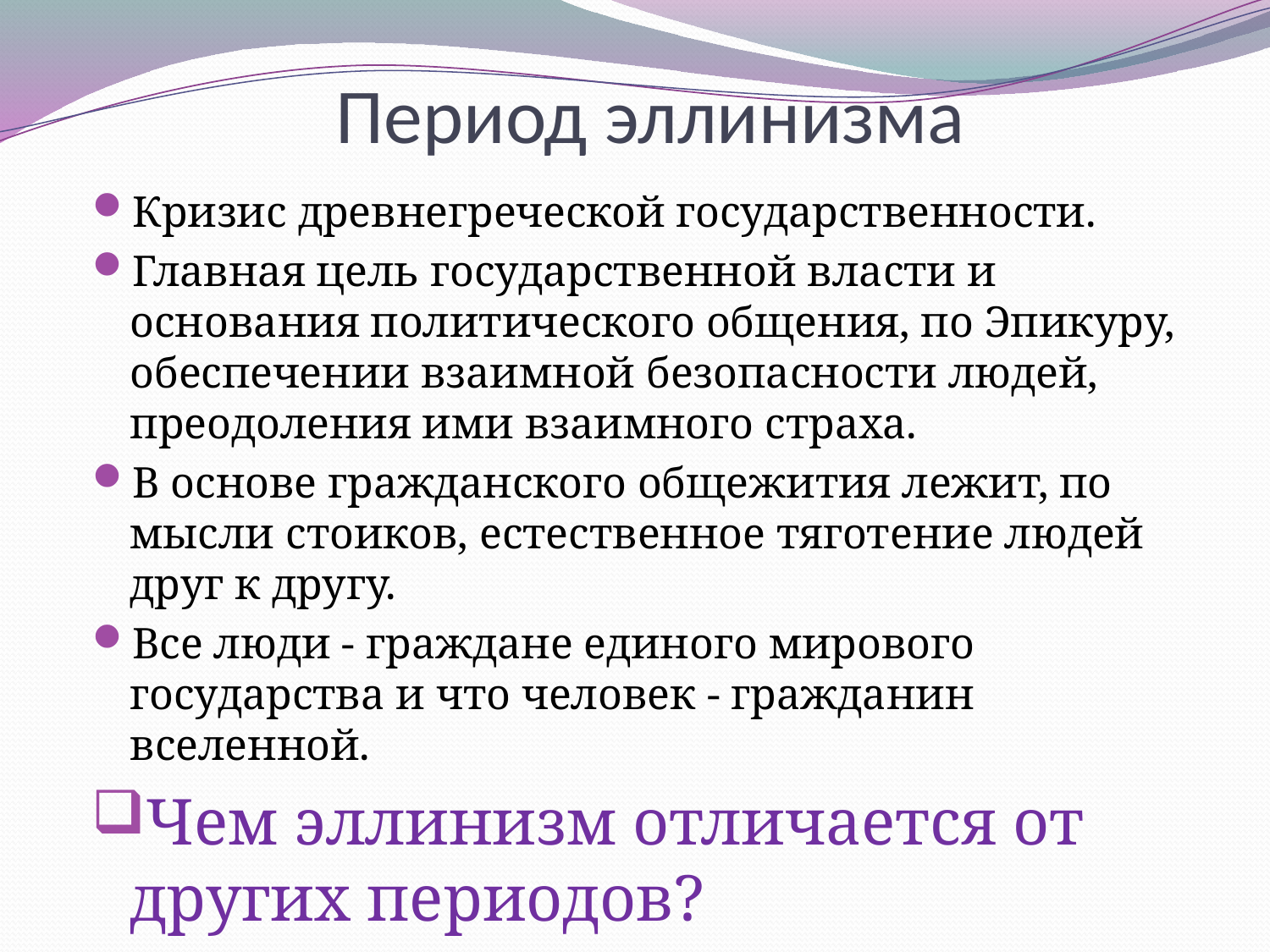

# Период эллинизма
Кризис древнегреческой государственности.
Главная цель государственной власти и основания политического общения, по Эпикуру, обеспечении взаимной безопасности людей, преодоления ими взаимного страха.
В основе гражданского общежития лежит, по мысли стоиков, естественное тяготение людей друг к другу.
Все люди - граждане единого мирового государства и что человек - гражданин вселенной.
Чем эллинизм отличается от других периодов?